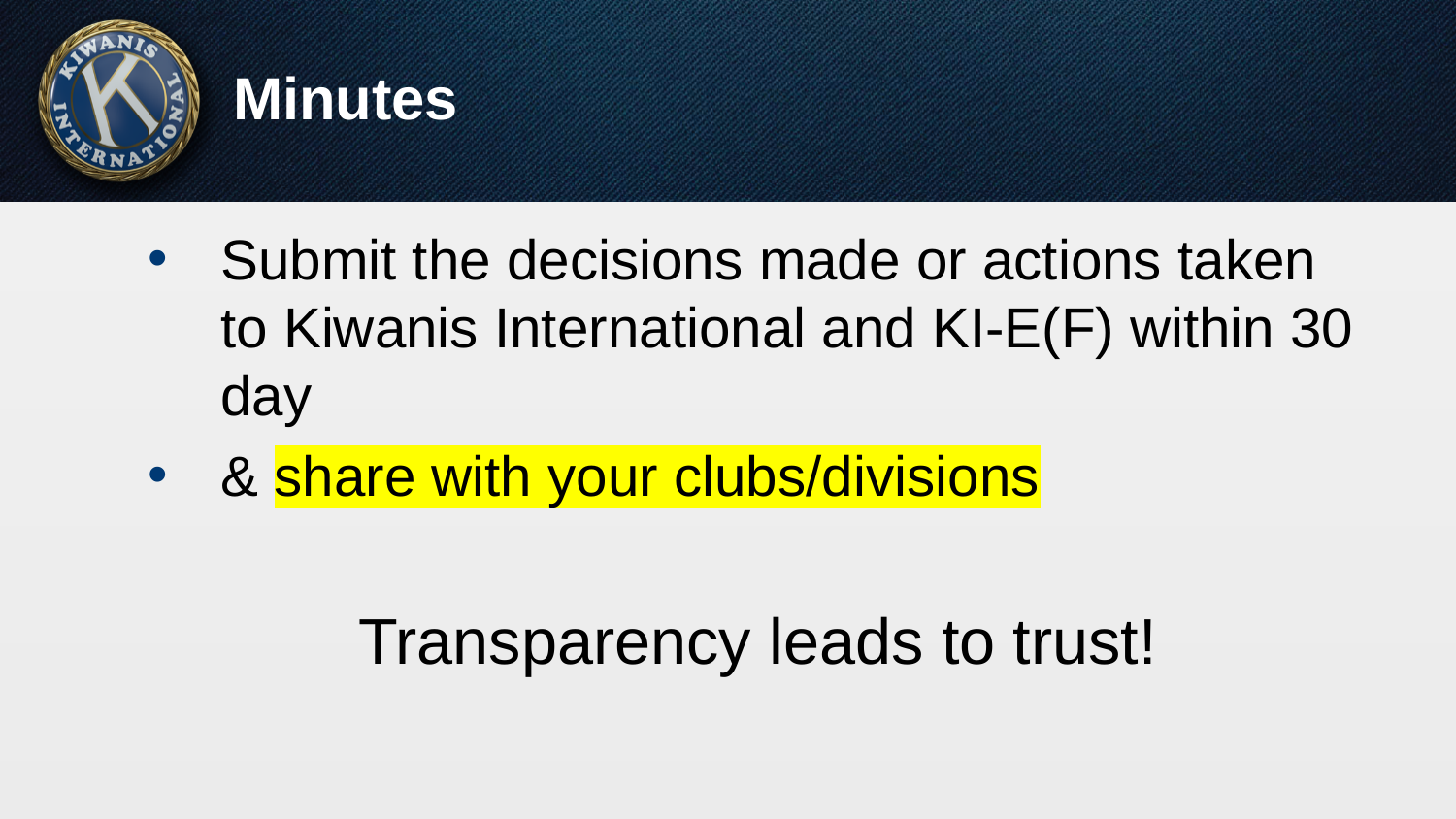

# Minutes
Submit the decisions made or actions taken to Kiwanis International and KI-E(F) within 30 day
& share with your clubs/divisions

Transparency leads to trust!